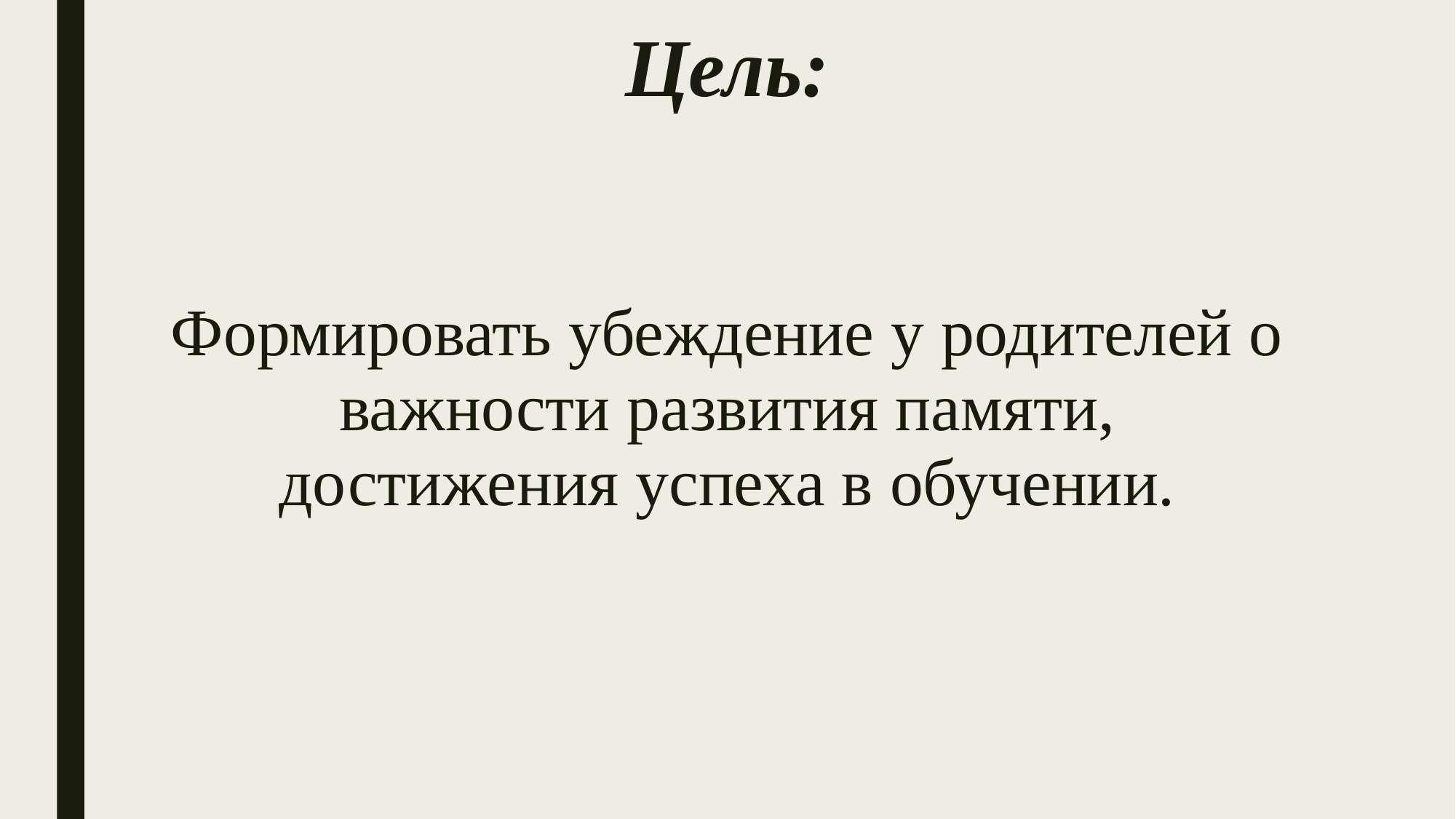

# Цель:
Формировать убеждение у родителей о важности развития памяти, достижения успеха в обучении.